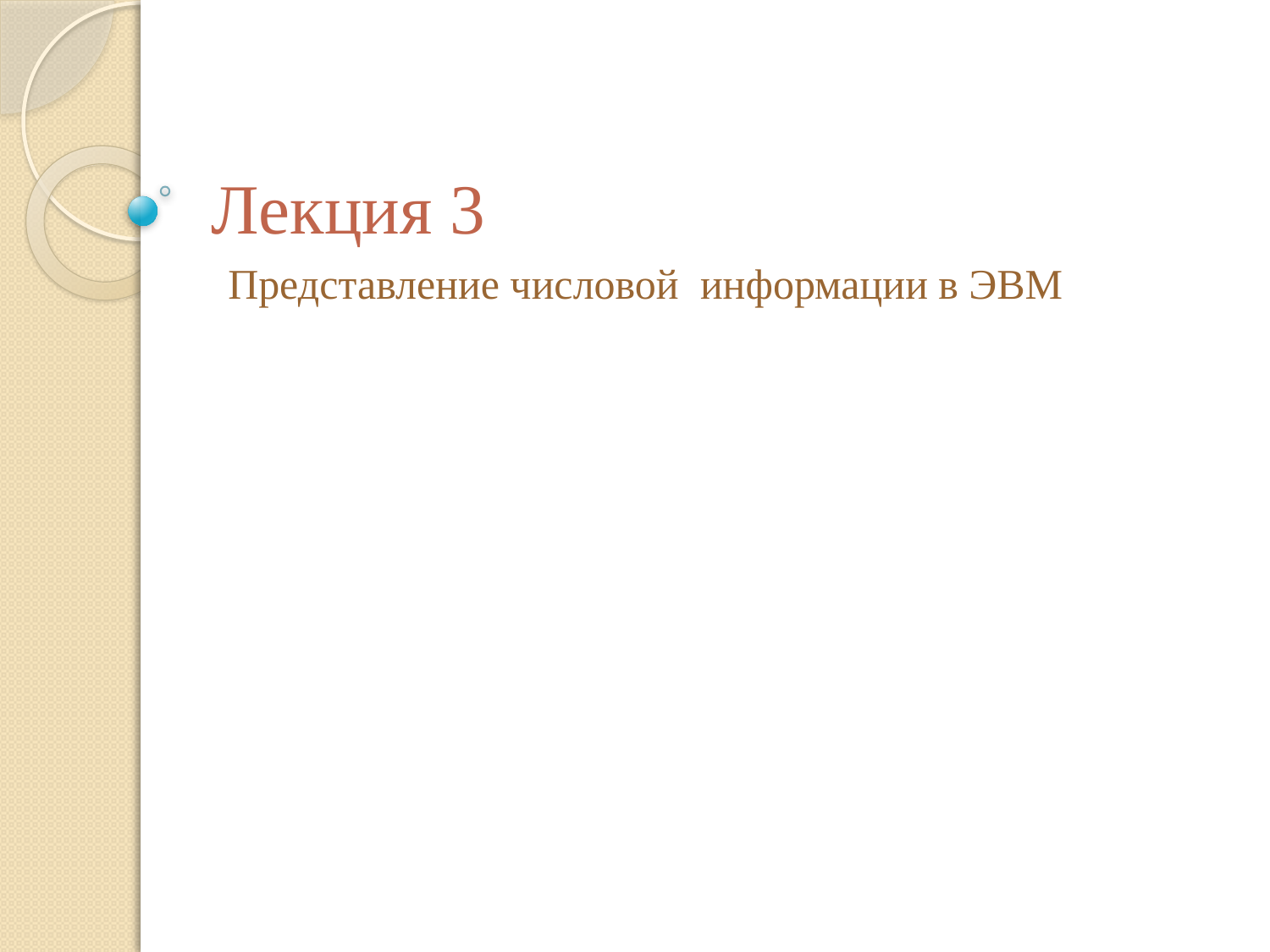

# Лекция 3
 Представление числовой  информации в ЭВМ